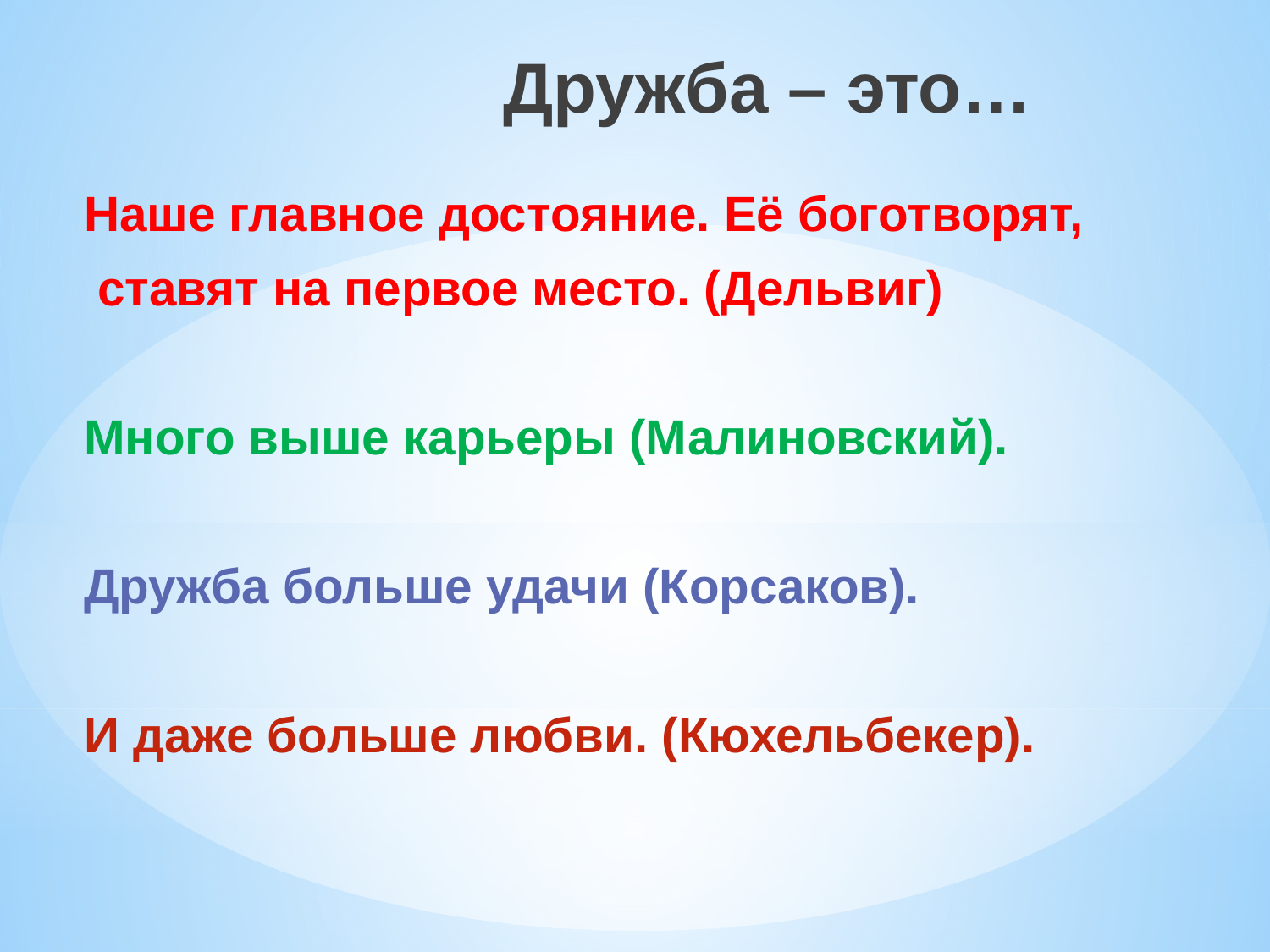

# Дружба – это…
Наше главное достояние. Её боготворят,
 ставят на первое место. (Дельвиг)

Много выше карьеры (Малиновский).

Дружба больше удачи (Корсаков).

И даже больше любви. (Кюхельбекер).